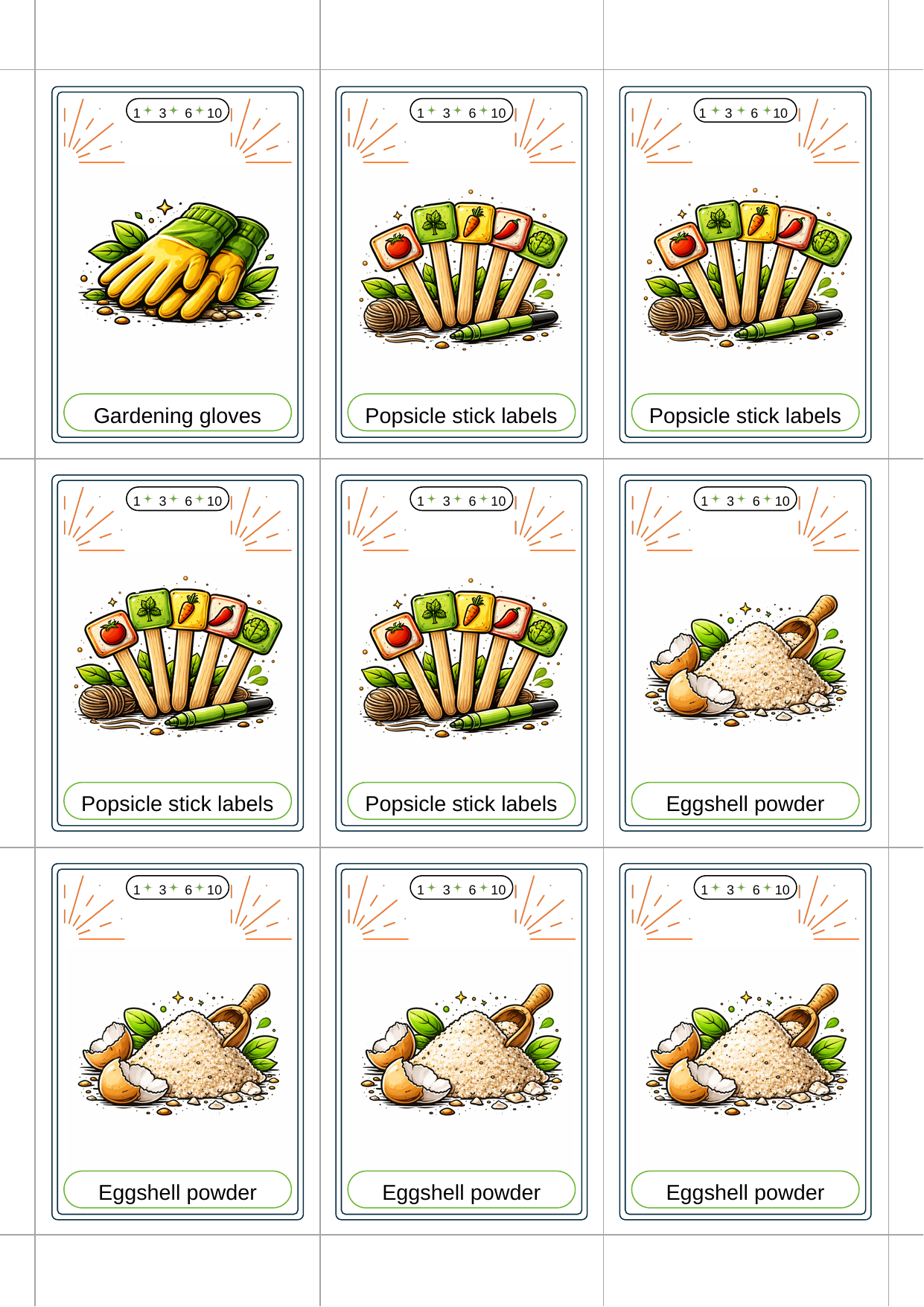

1     3     6    10

1     3     6    10

1     3     6    10

Gardening gloves
Popsicle stick labels
Popsicle stick labels

1     3     6    10

1     3     6    10

1     3     6    10

Popsicle stick labels
Popsicle stick labels
Eggshell powder

1     3     6    10

1     3     6    10

1     3     6    10

Eggshell powder
Eggshell powder
Eggshell powder